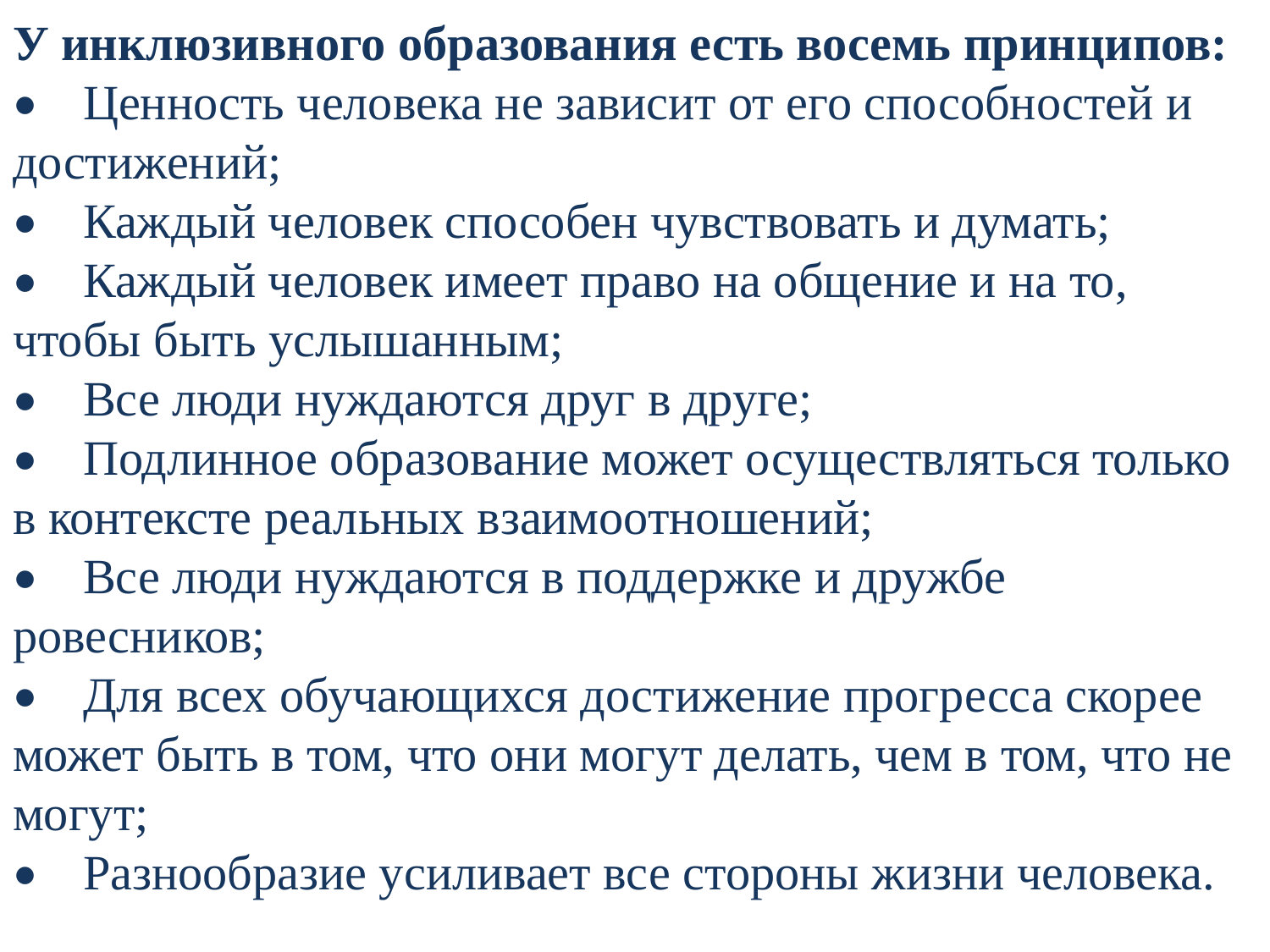

У инклюзивного образования есть восемь принципов:
•    Ценность человека не зависит от его способностей и достижений;
•    Каждый человек способен чувствовать и думать;
•    Каждый человек имеет право на общение и на то, чтобы быть услышанным;
•    Все люди нуждаются друг в друге;
•    Подлинное образование может осуществляться только в контексте реальных взаимоотношений;
•    Все люди нуждаются в поддержке и дружбе ровесников;
•    Для всех обучающихся достижение прогресса скорее может быть в том, что они могут делать, чем в том, что не могут;
•    Разнообразие усиливает все стороны жизни человека.